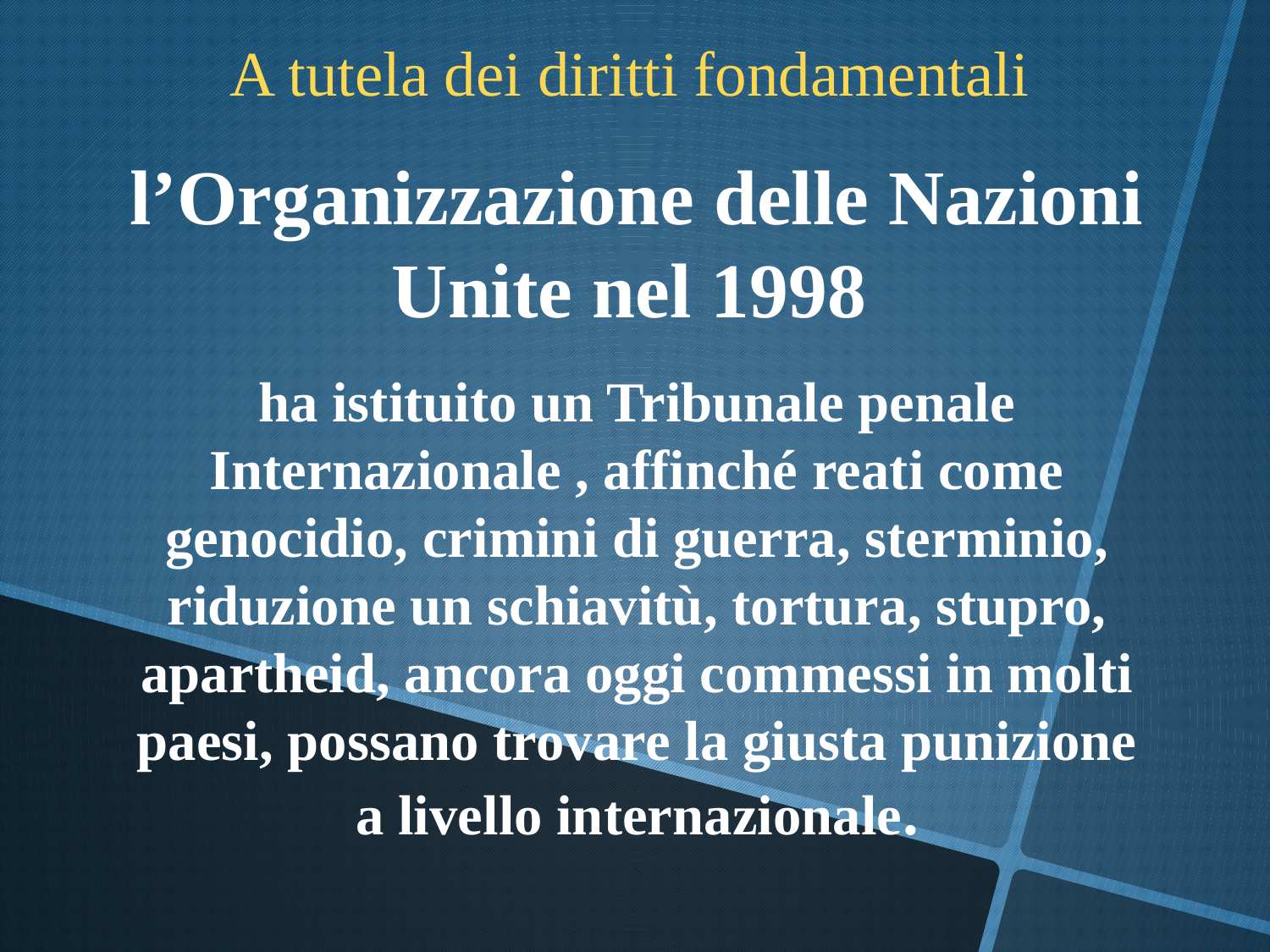

A tutela dei diritti fondamentali
l’Organizzazione delle Nazioni Unite nel 1998
ha istituito un Tribunale penale Internazionale , affinché reati come genocidio, crimini di guerra, sterminio, riduzione un schiavitù, tortura, stupro, apartheid, ancora oggi commessi in molti paesi, possano trovare la giusta punizione a livello internazionale.